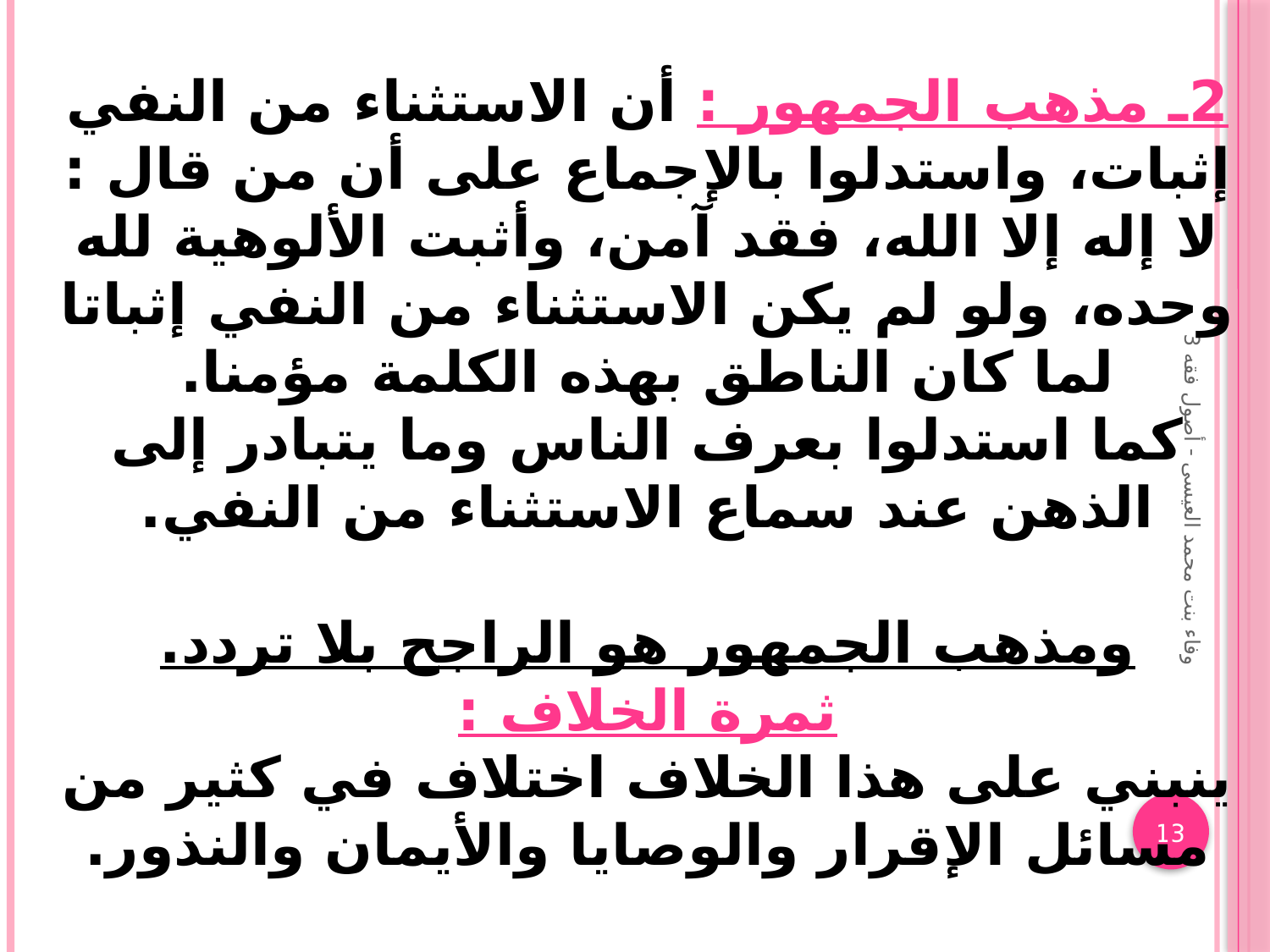

2ـ مذهب الجمهور : أن الاستثناء من النفي إثبات، واستدلوا بالإجماع على أن من قال : لا إله إلا الله، فقد آمن، وأثبت الألوهية لله وحده، ولو لم يكن الاستثناء من النفي إثباتا لما كان الناطق بهذه الكلمة مؤمنا.
كما استدلوا بعرف الناس وما يتبادر إلى الذهن عند سماع الاستثناء من النفي.
ومذهب الجمهور هو الراجح بلا تردد.
ثمرة الخلاف :
ينبني على هذا الخلاف اختلاف في كثير من مسائل الإقرار والوصايا والأيمان والنذور.
وفاء بنت محمد العيسى - أصول فقه 3
13